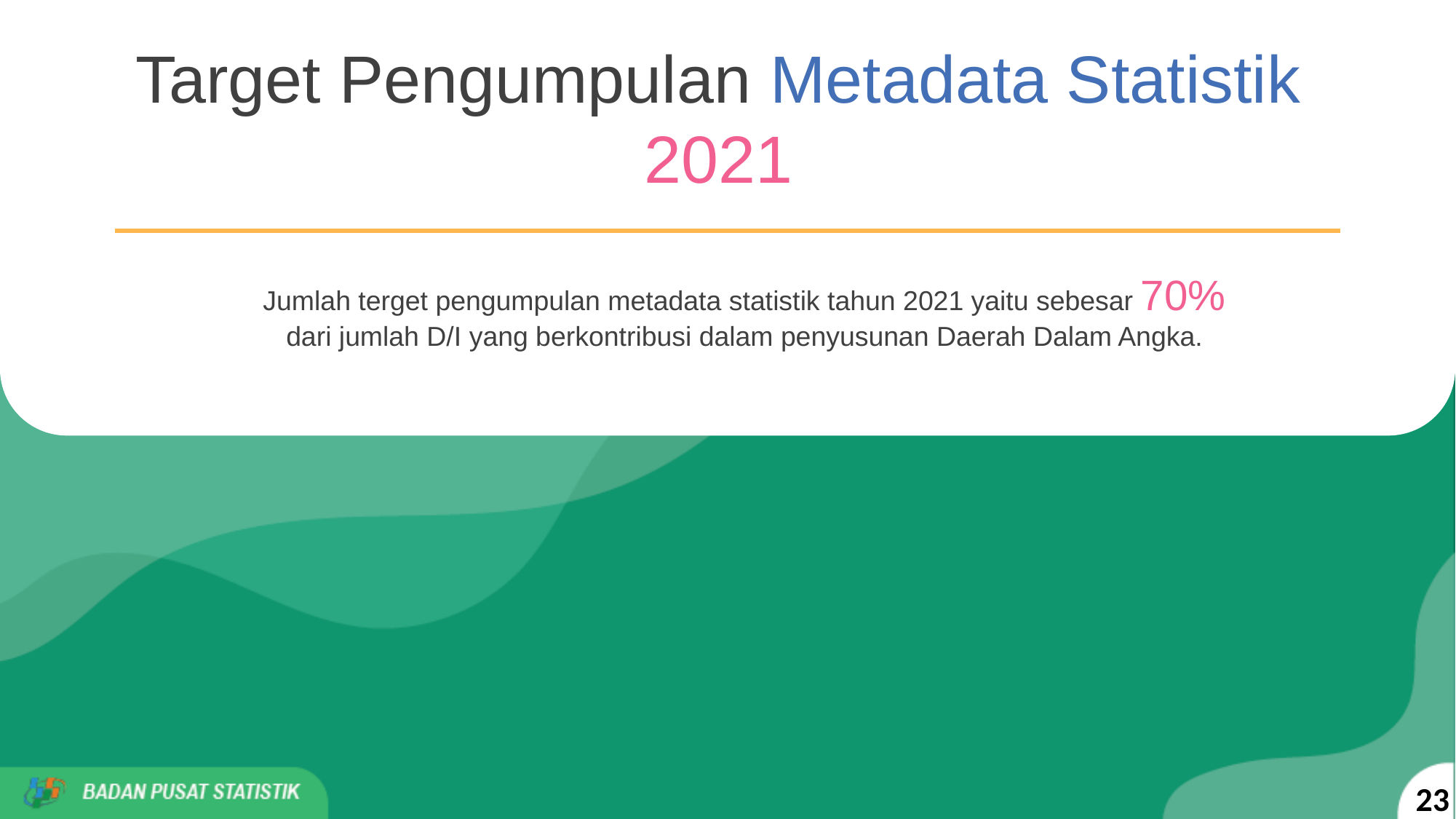

Target Pengumpulan Metadata Statistik
2021
Jumlah terget pengumpulan metadata statistik tahun 2021 yaitu sebesar 70% dari jumlah D/I yang berkontribusi dalam penyusunan Daerah Dalam Angka.
23